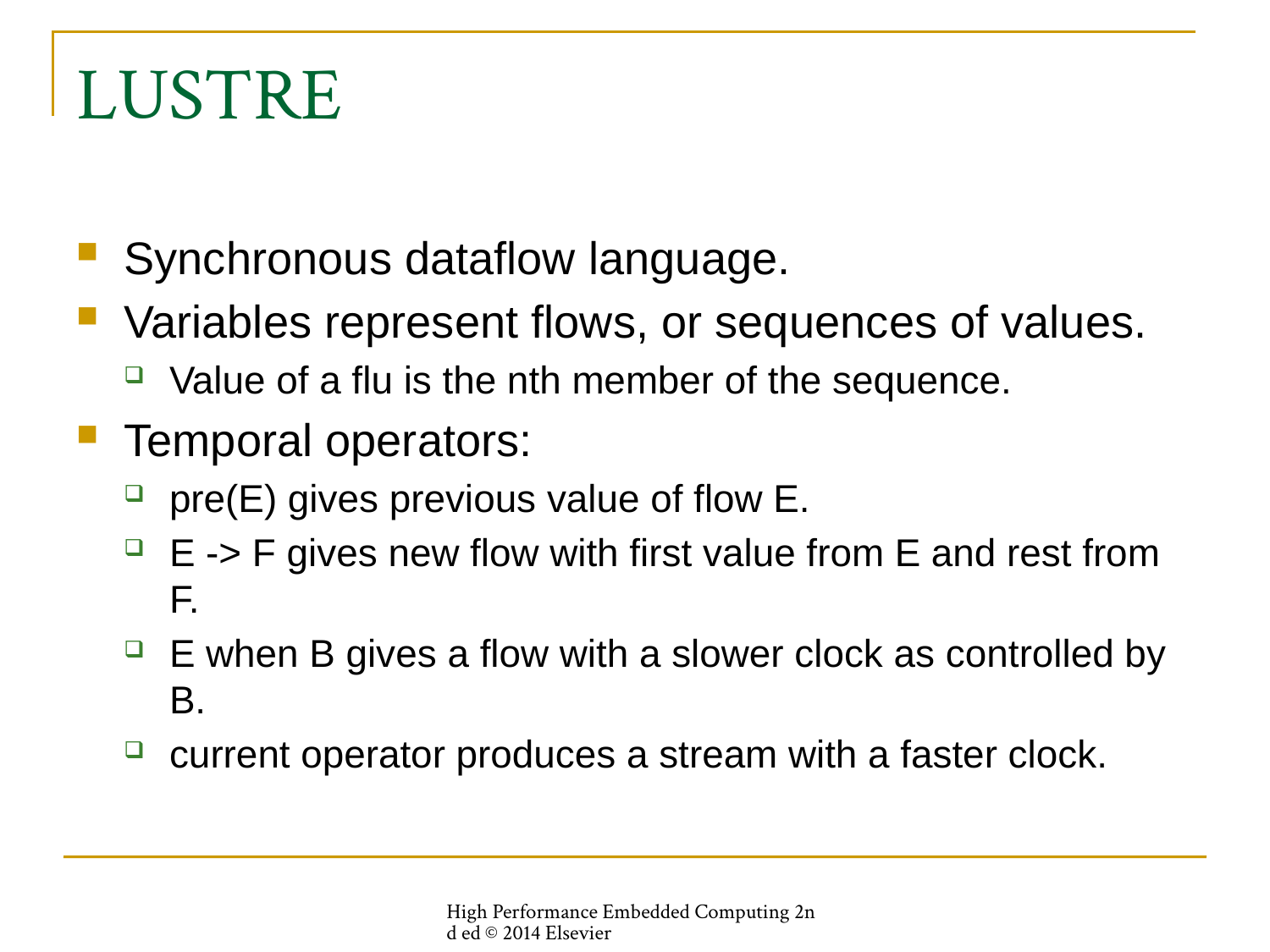

# LUSTRE
Synchronous dataflow language.
Variables represent flows, or sequences of values.
Value of a flu is the nth member of the sequence.
Temporal operators:
pre(E) gives previous value of flow E.
E -> F gives new flow with first value from E and rest from F.
E when B gives a flow with a slower clock as controlled by B.
current operator produces a stream with a faster clock.
High Performance Embedded Computing 2nd ed © 2014 Elsevier